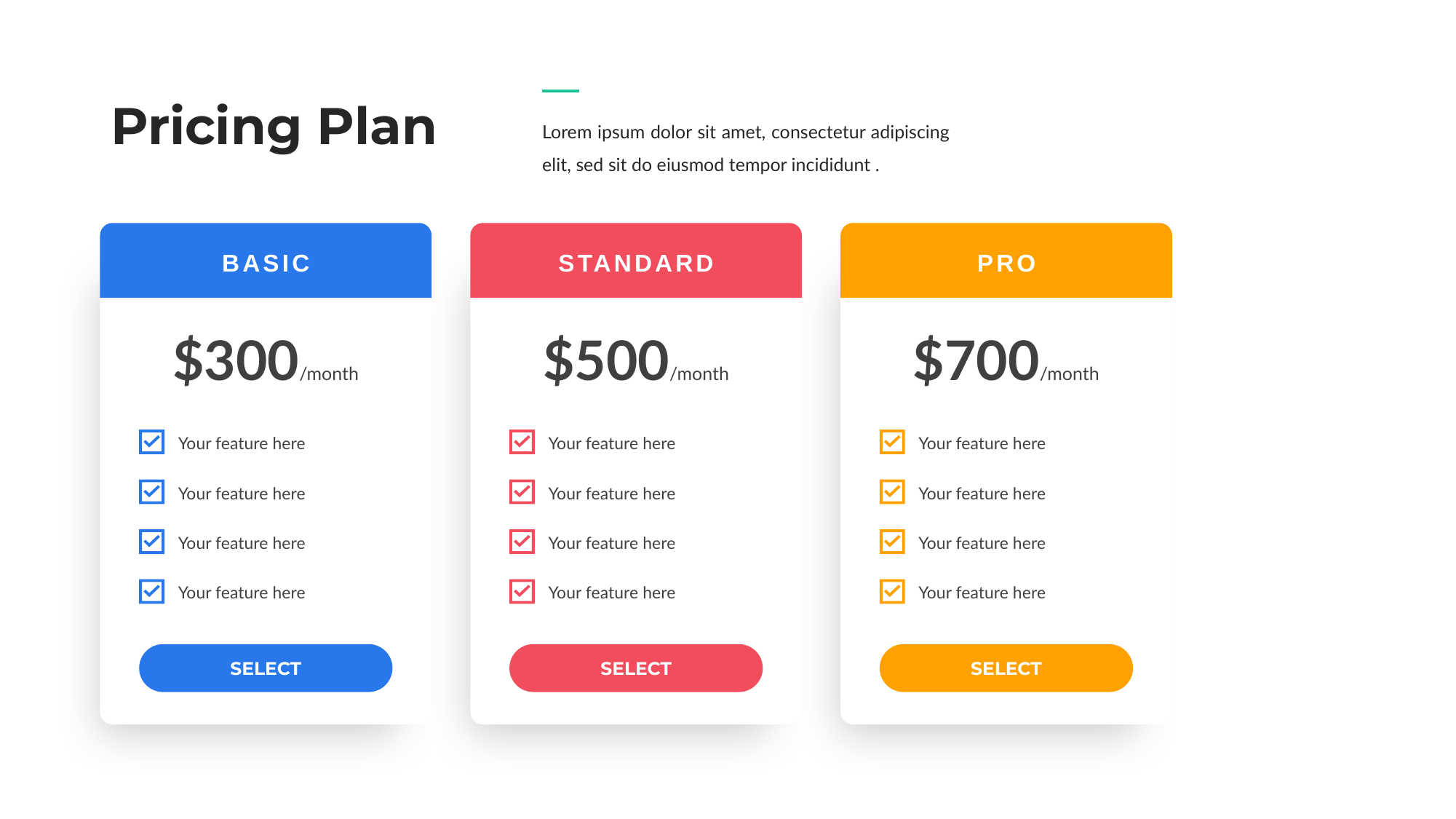

Pricing Plan
Lorem ipsum dolor sit amet, consectetur adipiscing elit, sed sit do eiusmod tempor incididunt .

BASIC

STANDARD

PRO
$300/month
$500/month
$700/month

Your feature here
Your feature here
Your feature here

Your feature here
Your feature here
Your feature here

Your feature here
Your feature here
Your feature here

Your feature here
Your feature here
Your feature here
SELECT
SELECT
SELECT